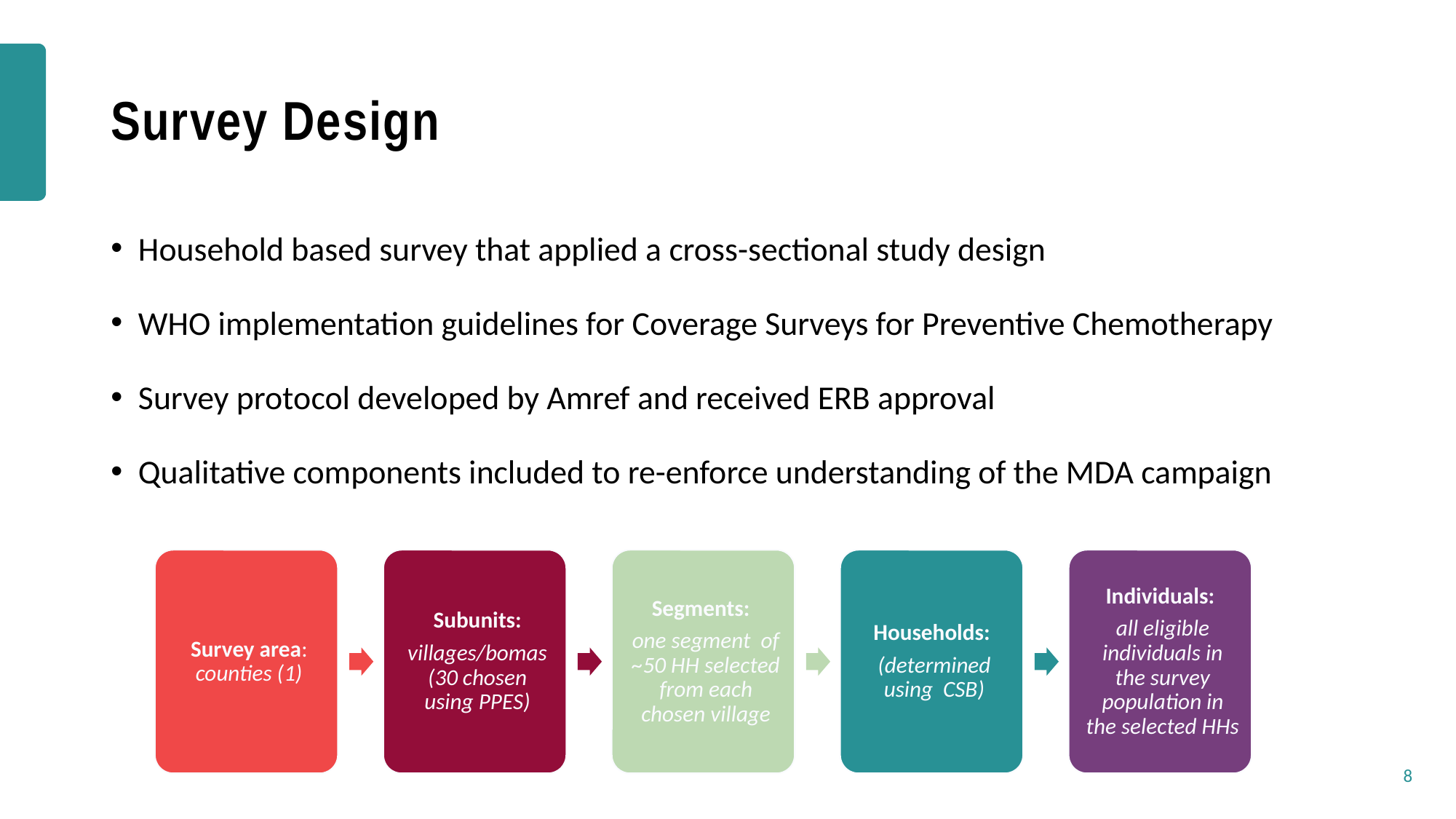

# Survey Design
Household based survey that applied a cross-sectional study design
WHO implementation guidelines for Coverage Surveys for Preventive Chemotherapy
Survey protocol developed by Amref and received ERB approval
Qualitative components included to re-enforce understanding of the MDA campaign
Survey area: counties (1)

Subunits:
villages/bomas (30 chosen using PPES)

Segments:
one segment  of ~50 HH selected from each chosen village

Households:
(determined using  CSB)

Individuals:
all eligible individuals in the survey population in the selected HHs
8